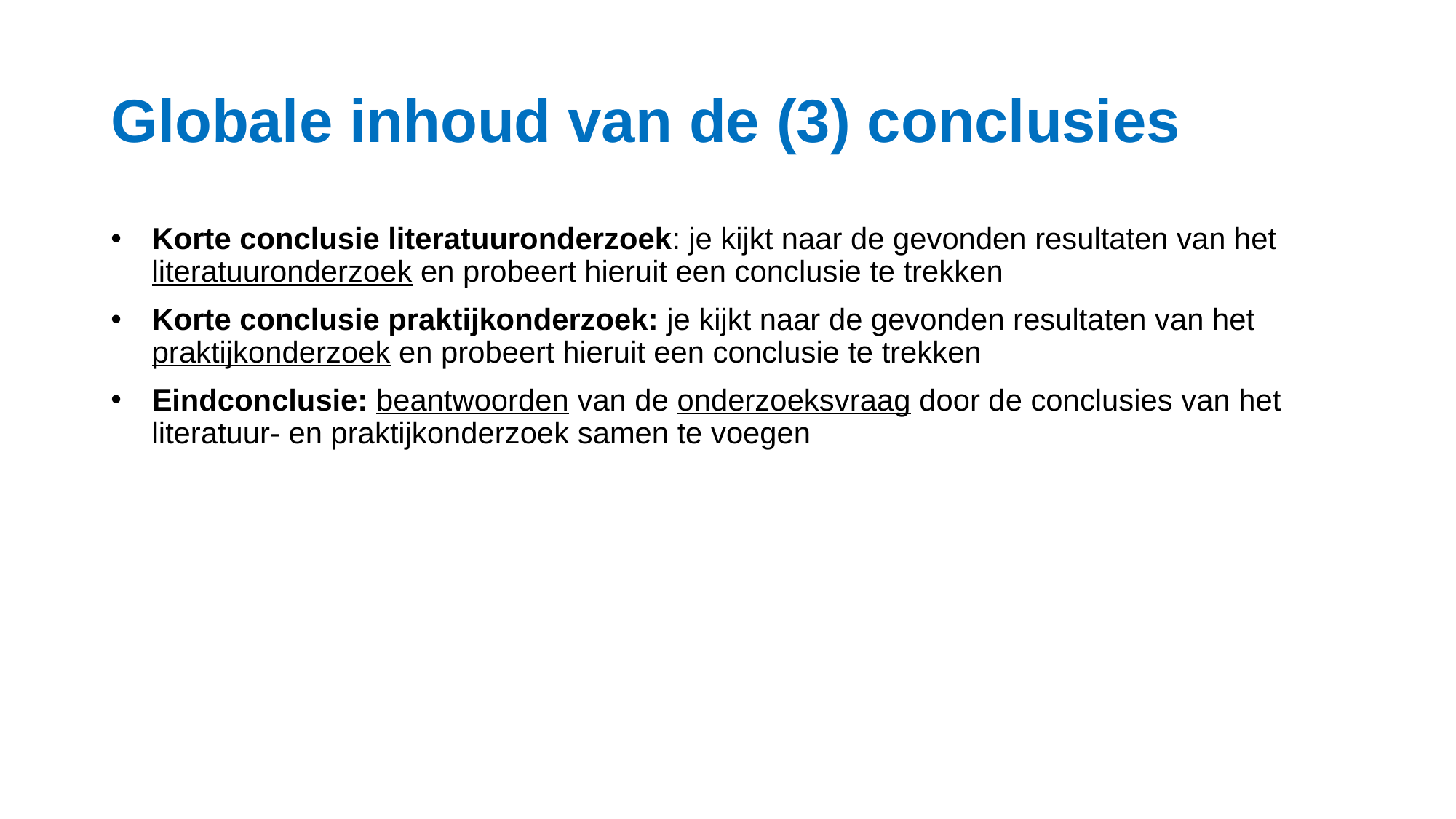

# Globale inhoud van de (3) conclusies
Korte conclusie literatuuronderzoek: je kijkt naar de gevonden resultaten van het literatuuronderzoek en probeert hieruit een conclusie te trekken
Korte conclusie praktijkonderzoek: je kijkt naar de gevonden resultaten van het praktijkonderzoek en probeert hieruit een conclusie te trekken
Eindconclusie: beantwoorden van de onderzoeksvraag door de conclusies van het literatuur- en praktijkonderzoek samen te voegen